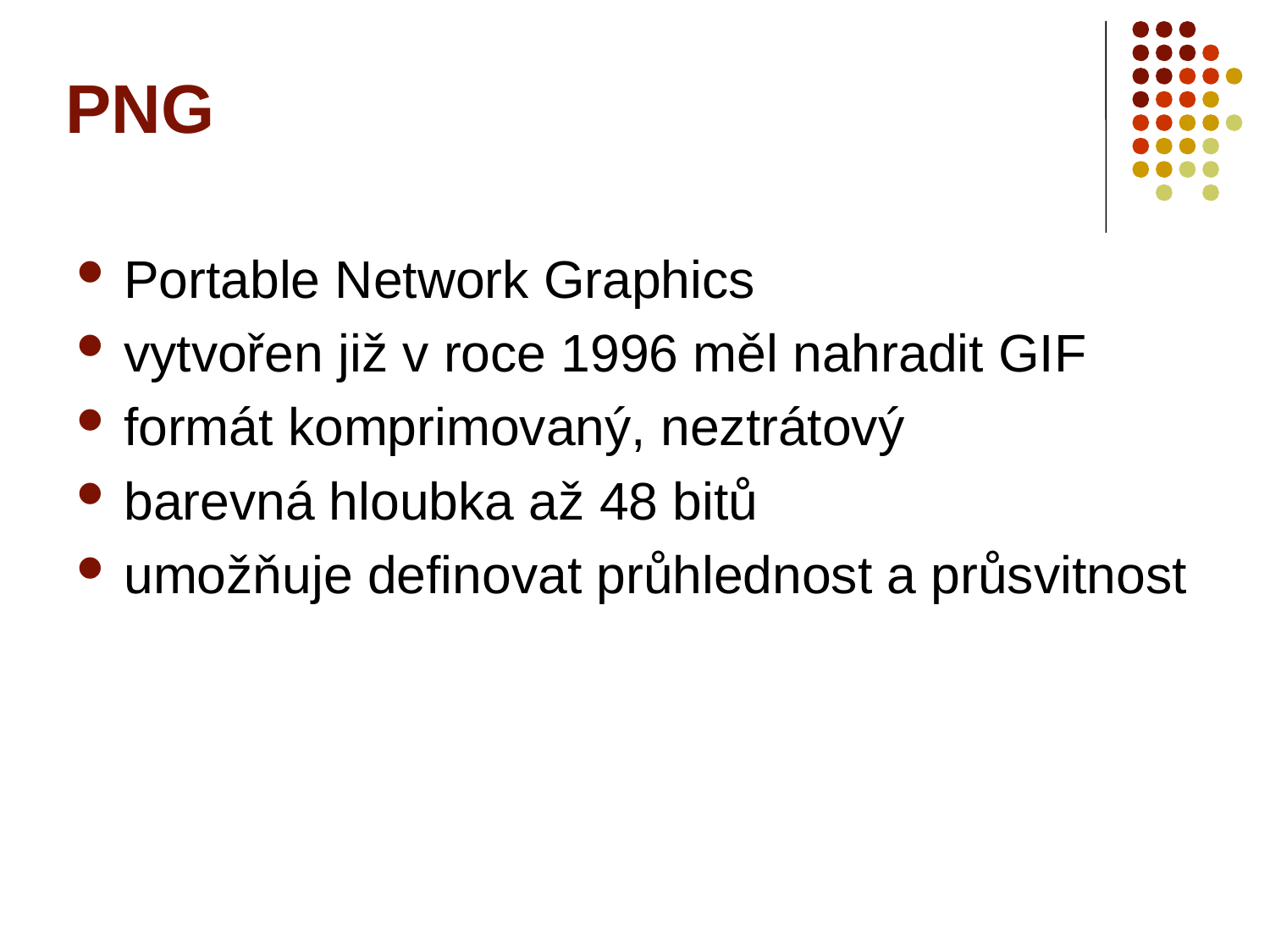

# PNG
Portable Network Graphics
vytvořen již v roce 1996 měl nahradit GIF
formát komprimovaný, neztrátový
barevná hloubka až 48 bitů
umožňuje definovat průhlednost a průsvitnost